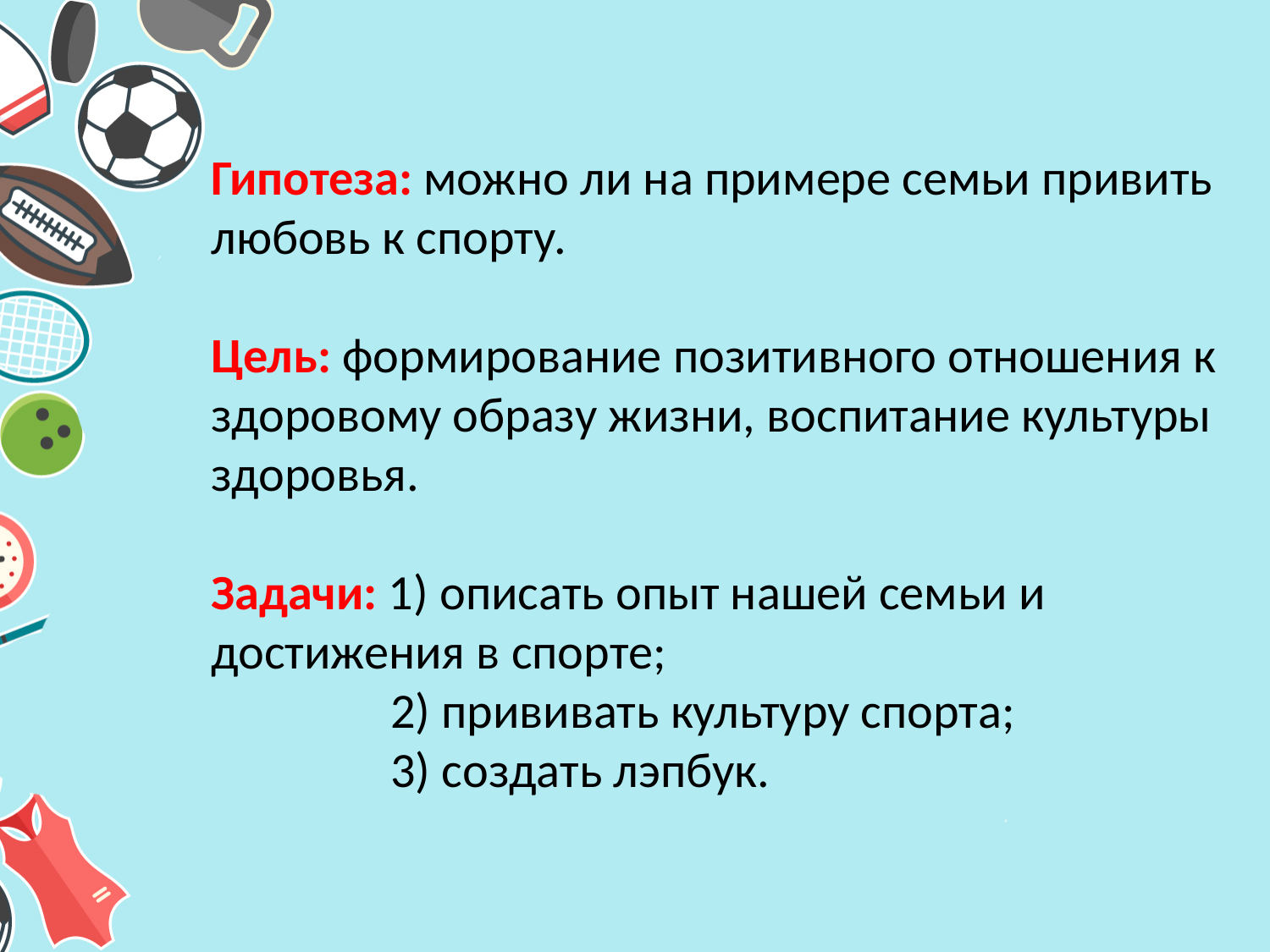

#
Гипотеза: можно ли на примере семьи привить любовь к спорту.

Цель: формирование позитивного отношения к здоровому образу жизни, воспитание культуры здоровья.

Задачи: 1) описать опыт нашей семьи и достижения в спорте;
                2) прививать культуру спорта;
                3) создать лэпбук.